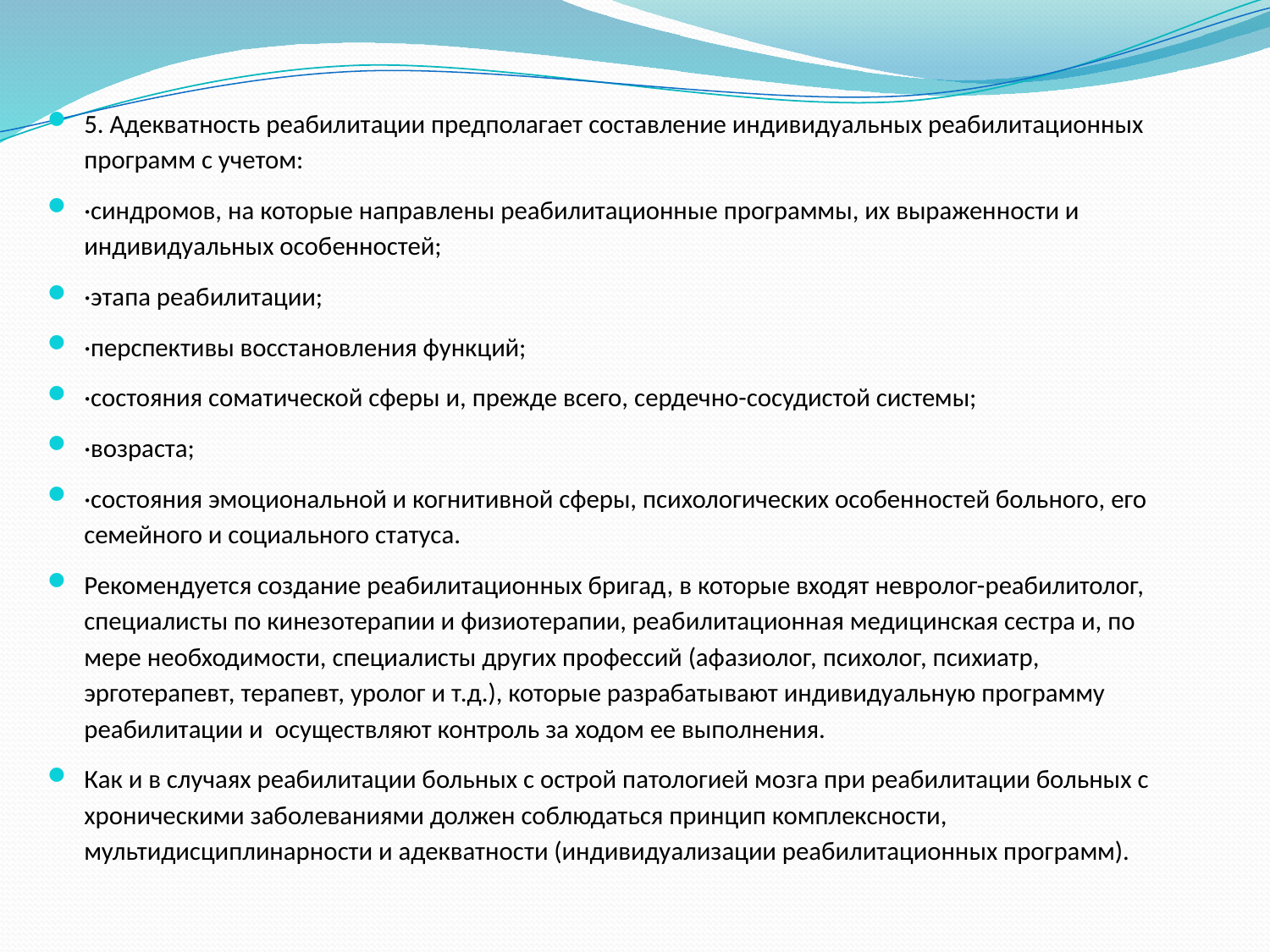

5. Адекватность реабилитации предполагает составление индивидуальных реабилитационных программ с учетом:
·синдромов, на которые направлены реабилитационные программы, их выраженности и индивидуальных особенностей;
·этапа реабилитации;
·перспективы восстановления функций;
·состояния соматической сферы и, прежде всего, сердечно-сосудистой системы;
·возраста;
·состояния эмоциональной и когнитивной сферы, психологических особенностей больного, его семейного и социального статуса.
Рекомендуется создание реабилитационных бригад, в которые входят невролог-реабилитолог, специалисты по кинезотерапии и физиотерапии, реабилитационная медицинская сестра и, по мере необходимости, специалисты других профессий (афазиолог, психолог, психиатр, эрготерапевт, терапевт, уролог и т.д.), которые разрабатывают индивидуальную программу реабилитации и  осуществляют контроль за ходом ее выполнения.
Как и в случаях реабилитации больных с острой патологией мозга при реабилитации больных с хроническими заболеваниями должен соблюдаться принцип комплексности, мультидисциплинарности и адекватности (индивидуализации реабилитационных программ).